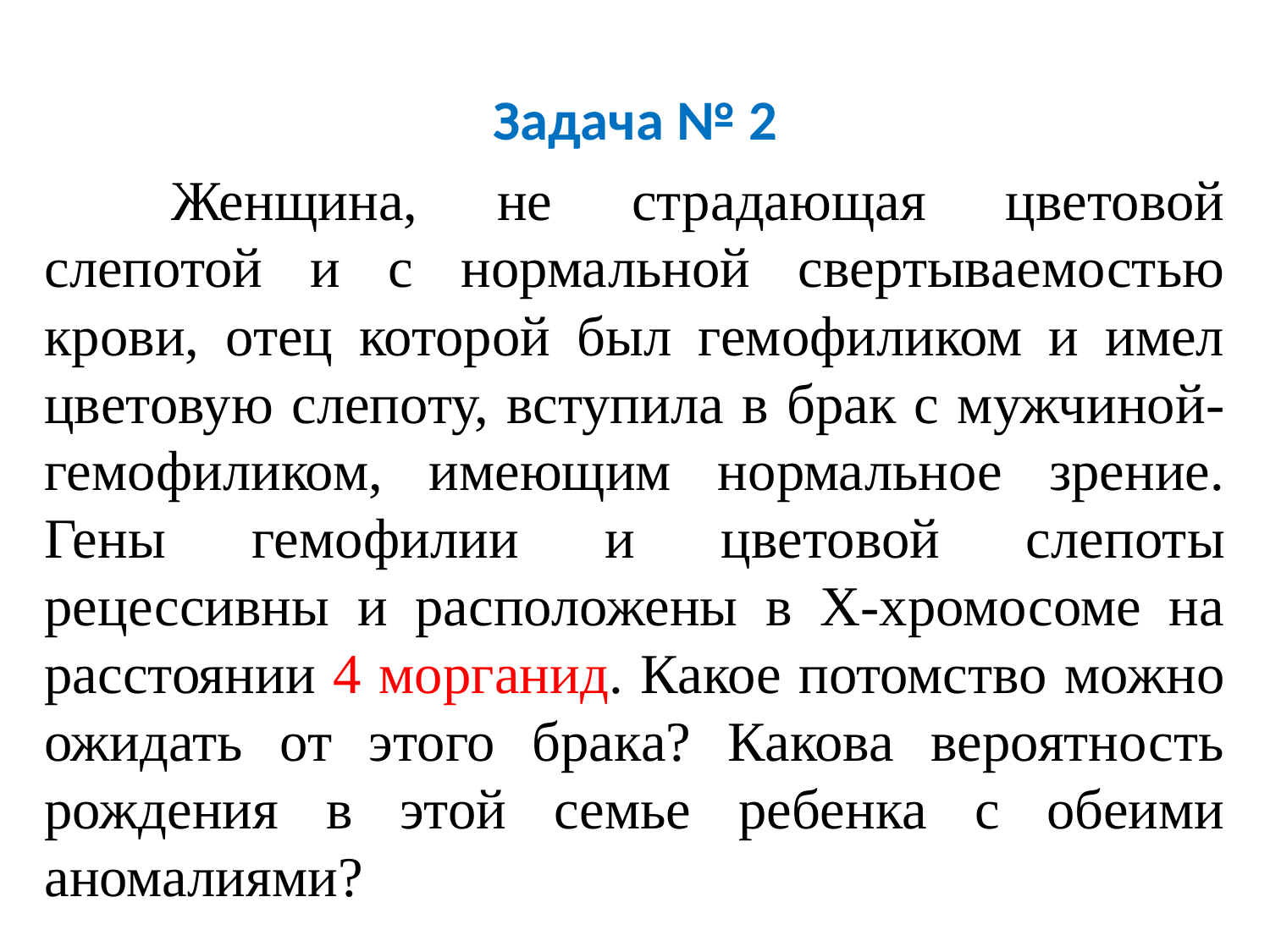

# Задача № 2
	Женщина, не страдающая цветовой слепотой и с нормальной свертываемостью крови, отец которой был гемофиликом и имел цветовую слепоту, вступила в брак с мужчиной-гемофиликом, имеющим нормальное зрение. Гены гемофилии и цветовой слепоты рецессивны и расположены в Х-хромосоме на расстоянии 4 морганид. Какое потомство можно ожидать от этого брака? Какова вероятность рождения в этой семье ребенка с обеими аномалиями?